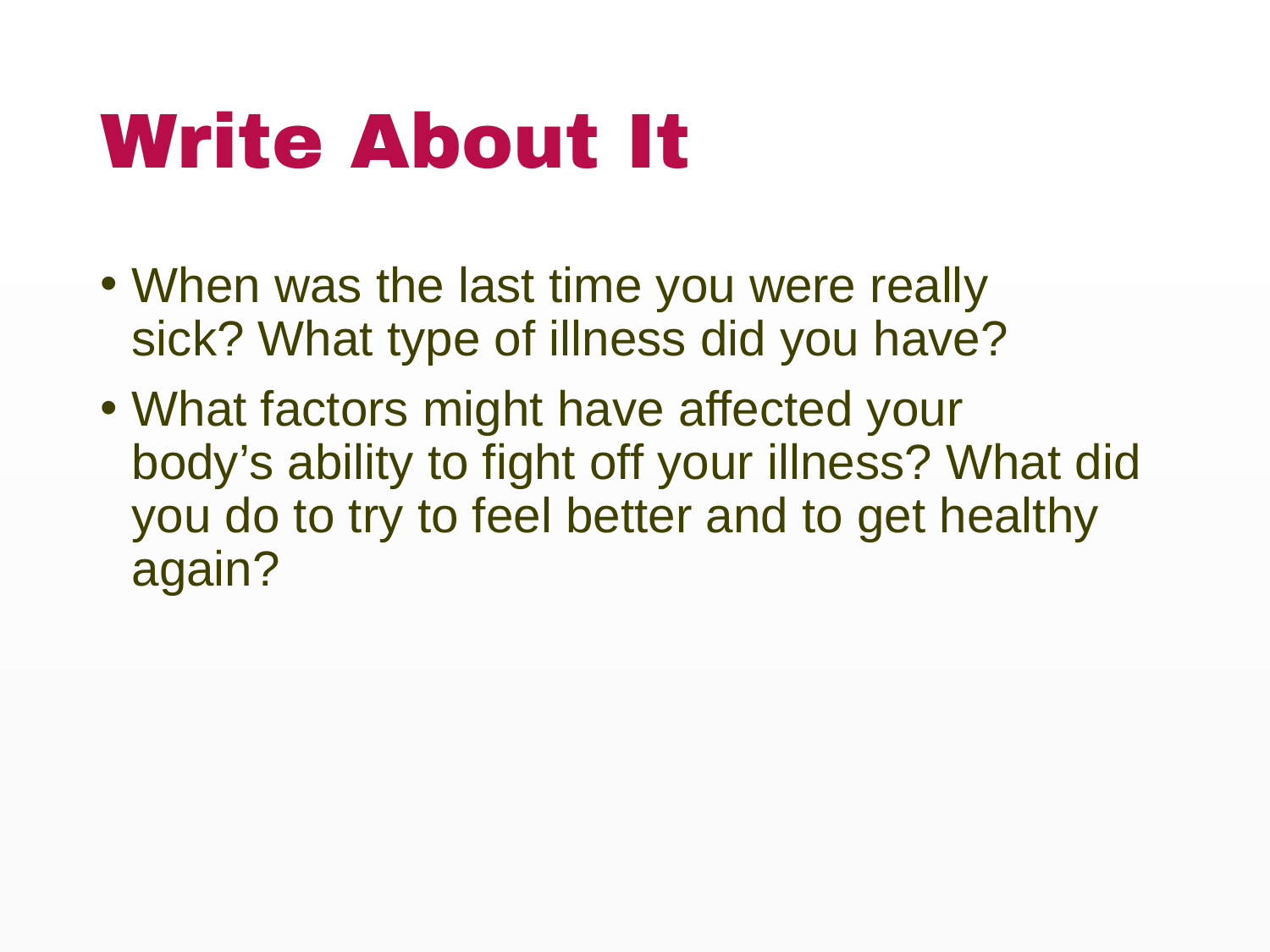

# Write About It
When was the last time you were really sick? What type of illness did you have?
What factors might have affected your body’s ability to fight off your illness? What did you do to try to feel better and to get healthy again?